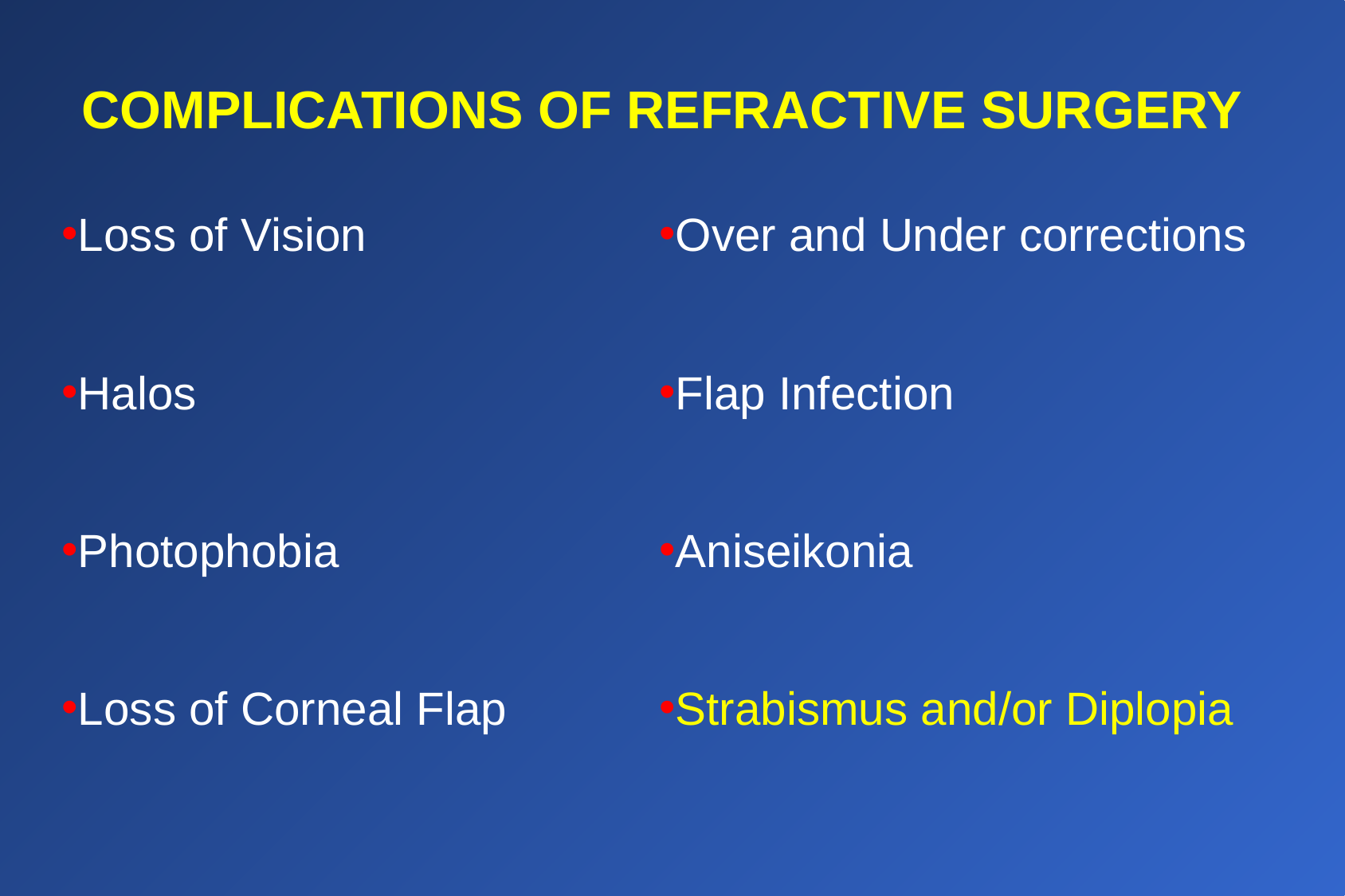

COMPLICATIONS OF REFRACTIVE SURGERY
Loss of Vision

Halos

Photophobia

Loss of Corneal Flap
Over and Under corrections

Flap Infection

Aniseikonia

Strabismus and/or Diplopia